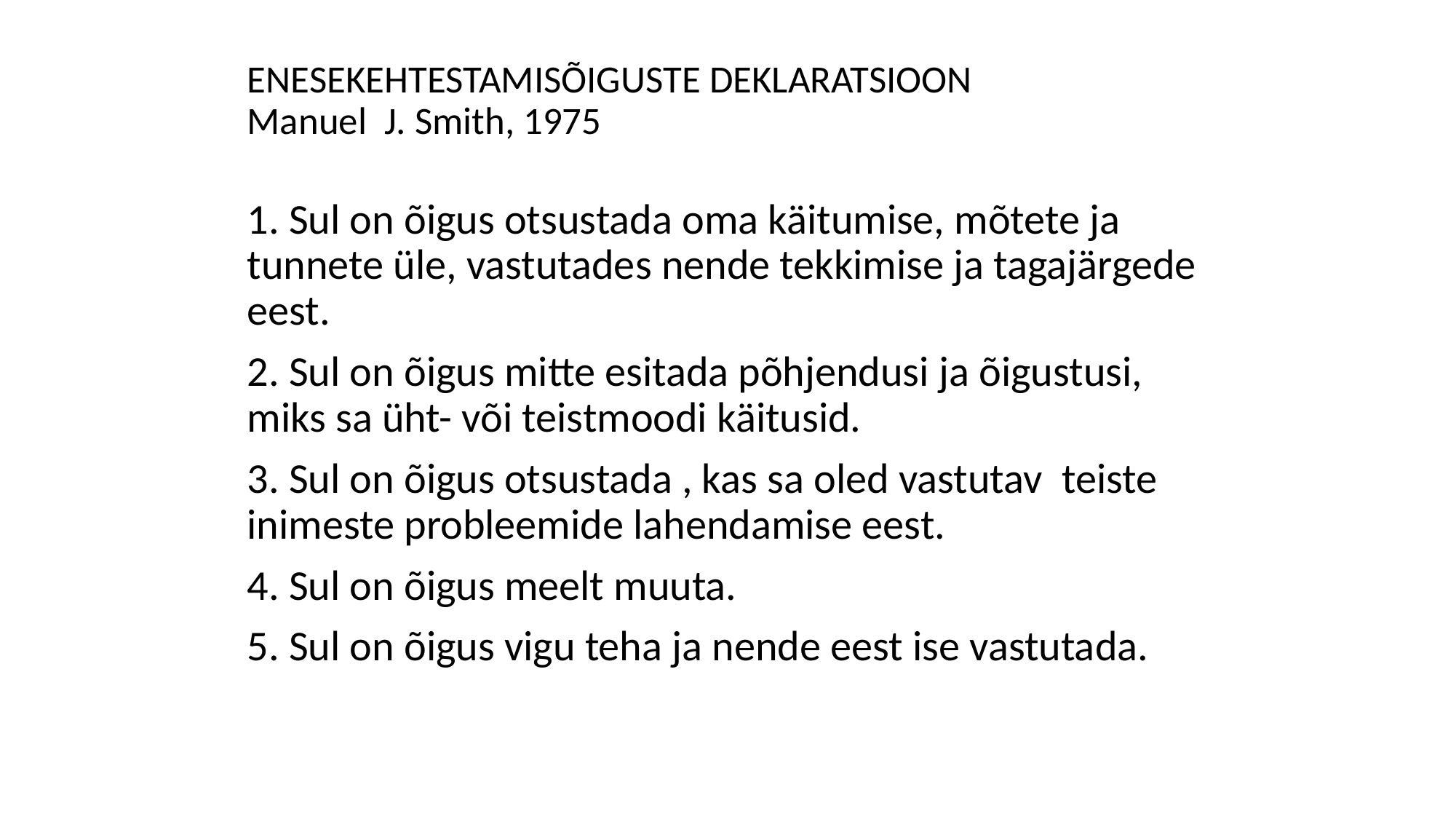

# ENESEKEHTESTAMISÕIGUSTE DEKLARATSIOON Manuel  J. Smith, 1975
1. Sul on õigus otsustada oma käitumise, mõtete ja tunnete üle, vastutades nende tekkimise ja tagajärgede eest.
2. Sul on õigus mitte esitada põhjendusi ja õigustusi, miks sa üht- või teistmoodi käitusid.
3. Sul on õigus otsustada , kas sa oled vastutav  teiste inimeste probleemide lahendamise eest.
4. Sul on õigus meelt muuta.
5. Sul on õigus vigu teha ja nende eest ise vastutada.